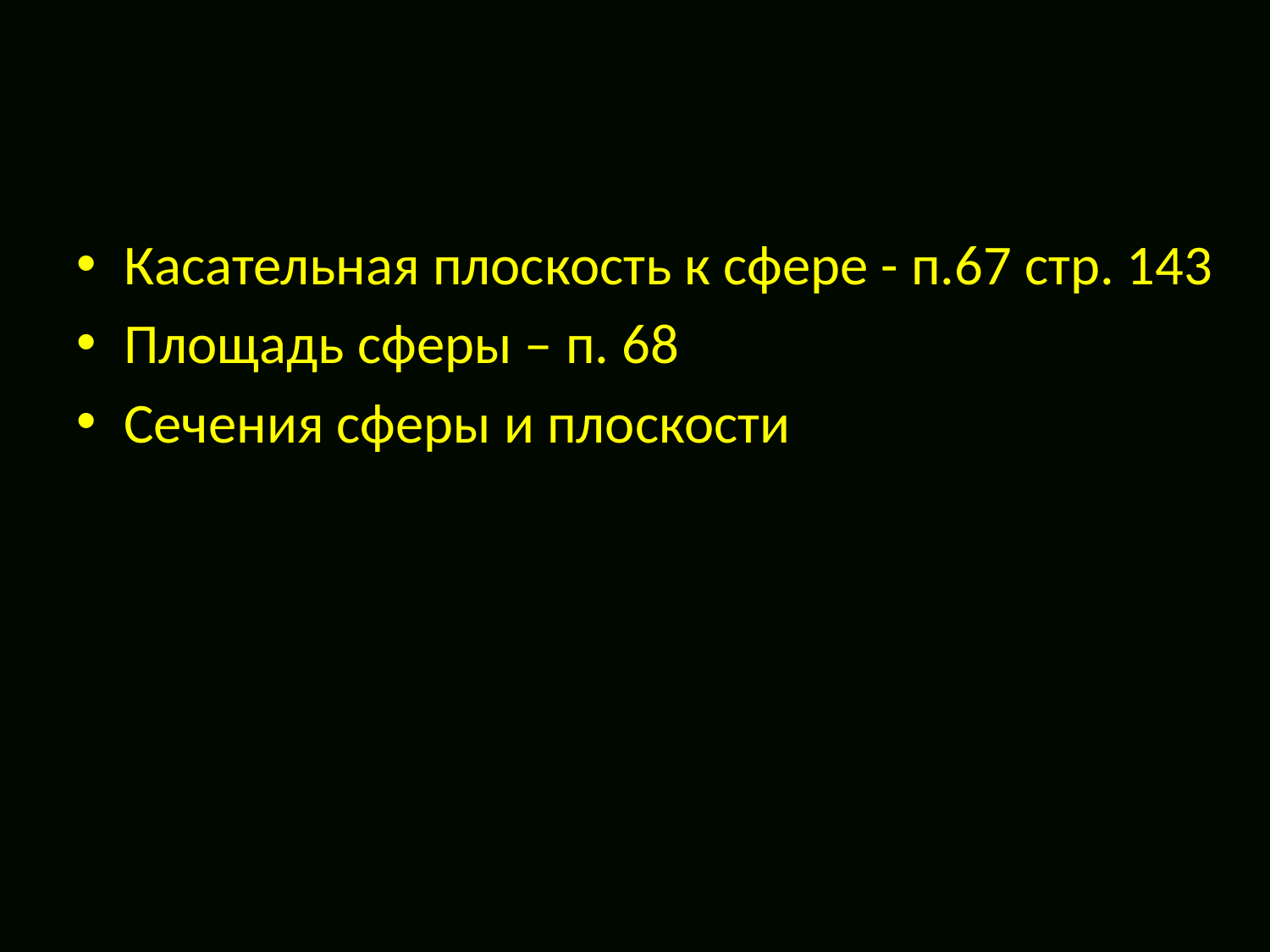

#
Касательная плоскость к сфере - п.67 стр. 143
Площадь сферы – п. 68
Сечения сферы и плоскости